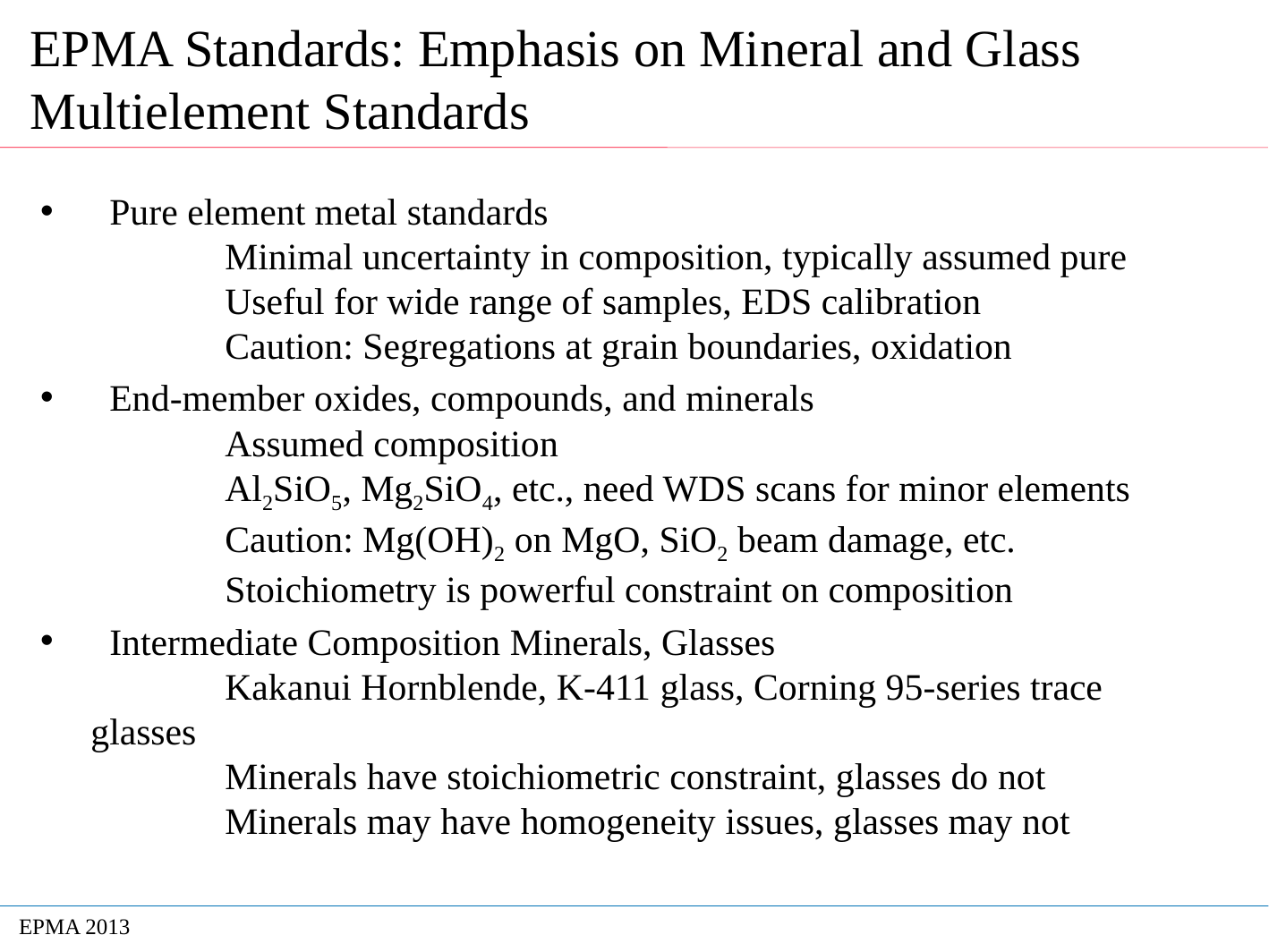

# EPMA Standards: Emphasis on Mineral and Glass Multielement Standards
  Pure element metal standards
	Minimal uncertainty in composition, typically assumed pure
	Useful for wide range of samples, EDS calibration
	Caution: Segregations at grain boundaries, oxidation
  End-member oxides, compounds, and minerals
	Assumed composition
	Al2SiO5, Mg2SiO4, etc., need WDS scans for minor elements
	Caution: Mg(OH)2 on MgO, SiO2 beam damage, etc.
	Stoichiometry is powerful constraint on composition
  Intermediate Composition Minerals, Glasses
	Kakanui Hornblende, K-411 glass, Corning 95-series trace glasses
	Minerals have stoichiometric constraint, glasses do not
	Minerals may have homogeneity issues, glasses may not
EPMA 2013